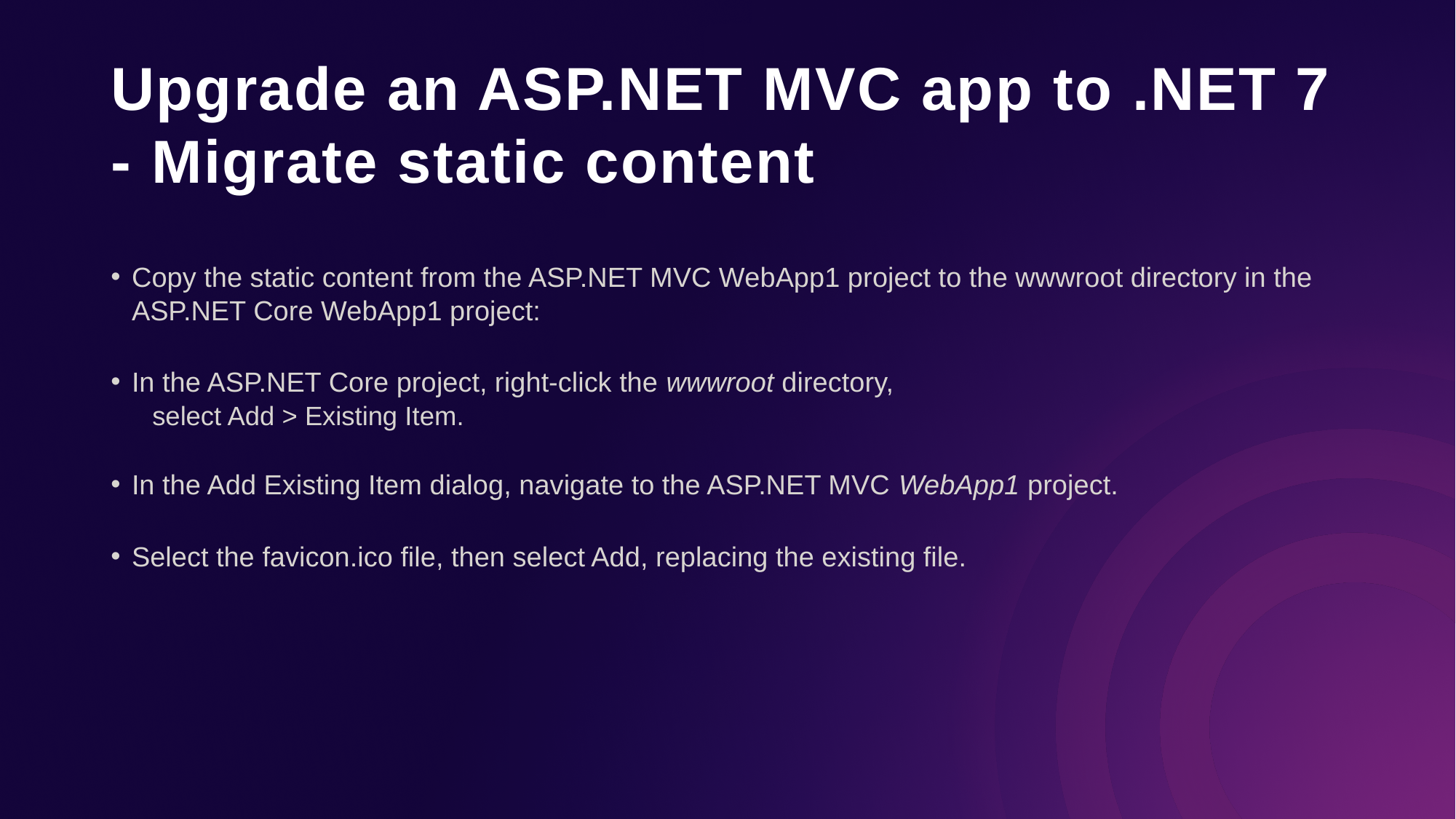

# Upgrade an ASP.NET MVC app to .NET 7 - Migrate static content

Copy the static content from the ASP.NET MVC WebApp1 project to the wwwroot directory in the ASP.NET Core WebApp1 project:

In the ASP.NET Core project, right-click the wwwroot directory,
select Add > Existing Item.

In the Add Existing Item dialog, navigate to the ASP.NET MVC WebApp1 project.

Select the favicon.ico file, then select Add, replacing the existing file.